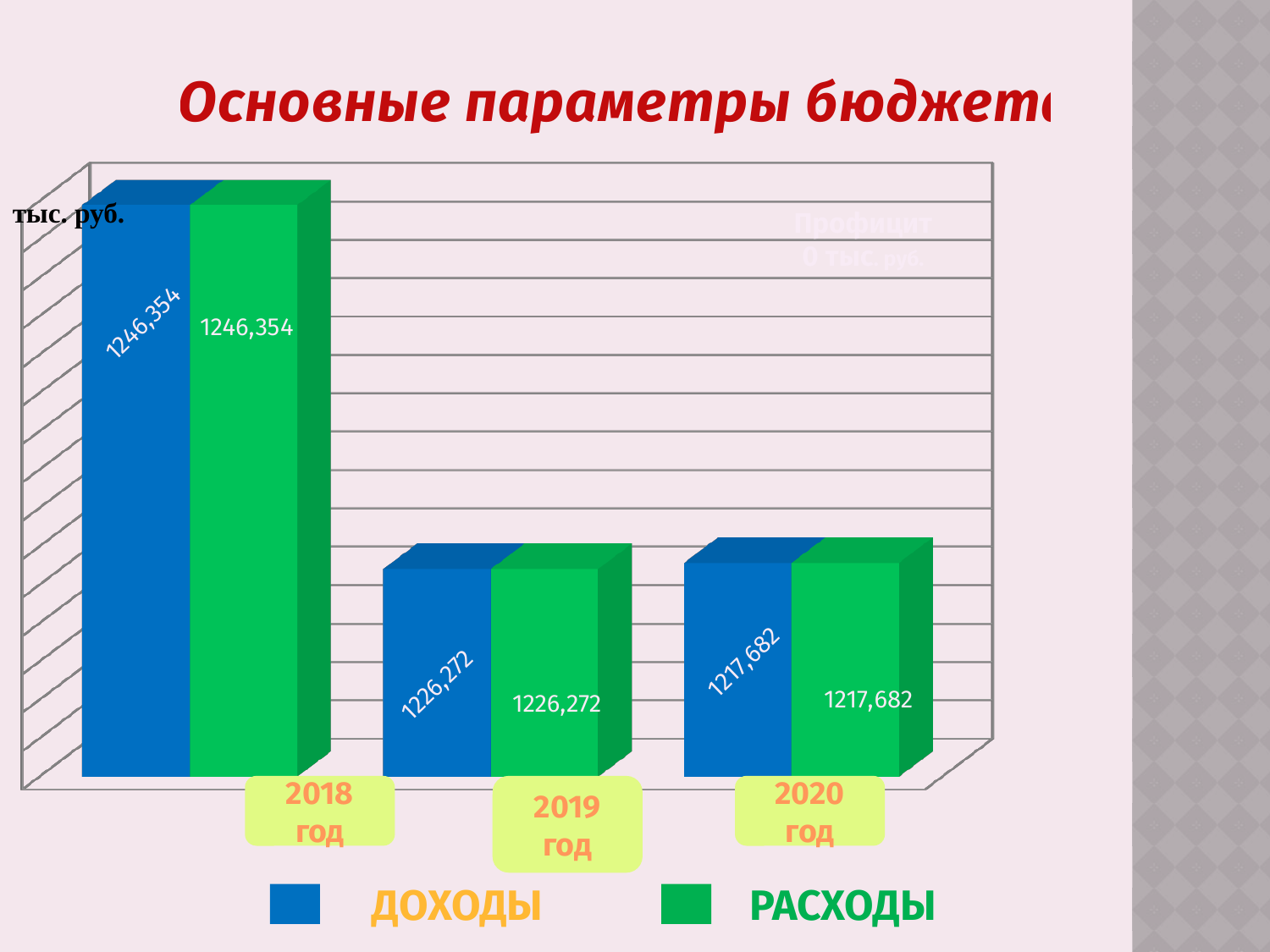

Основные параметры бюджета

[unsupported chart]

тыс. руб.
Профицит
0 тыс. руб.
2018 год
2019 год
2020 год
Доходы
расходы